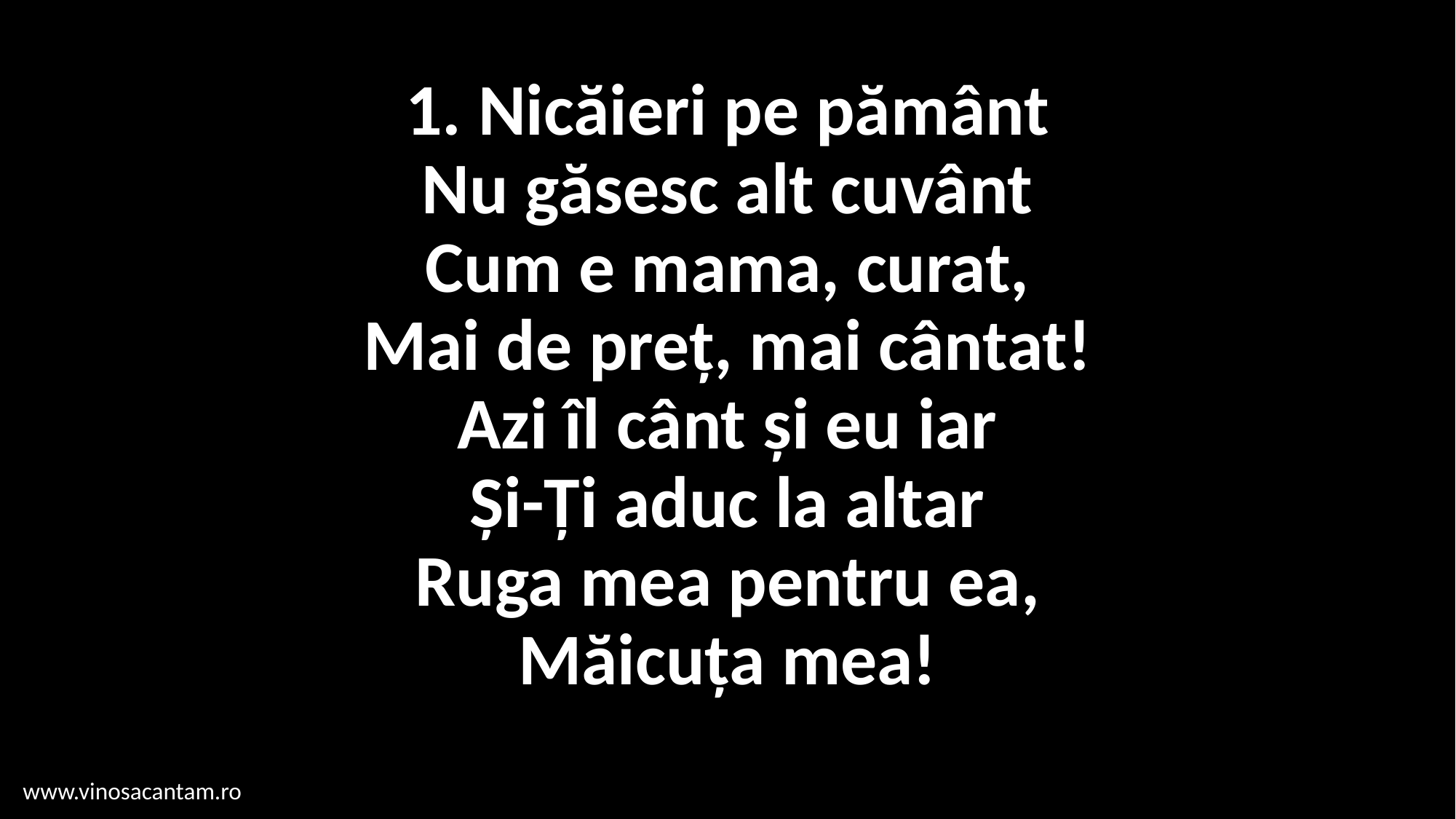

# 1. Nicăieri pe pământ Nu găsesc alt cuvânt Cum e mama, curat, Mai de preț, mai cântat! Azi îl cânt și eu iar Și-Ți aduc la altar Ruga mea pentru ea, Măicuța mea!
www.vinosacantam.ro